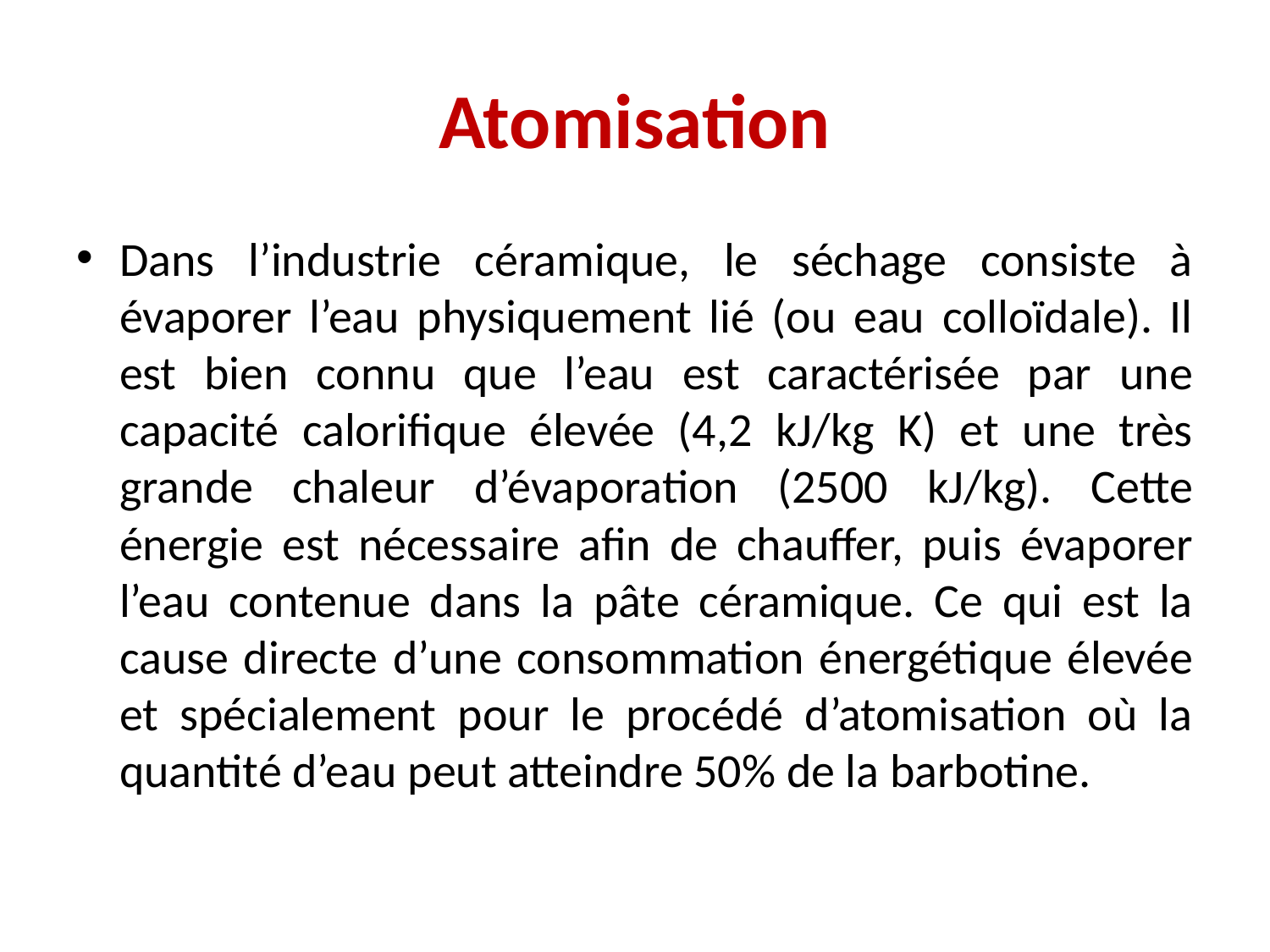

# Atomisation
Dans l’industrie céramique, le séchage consiste à évaporer l’eau physiquement lié (ou eau colloïdale). Il est bien connu que l’eau est caractérisée par une capacité calorifique élevée (4,2 kJ/kg K) et une très grande chaleur d’évaporation (2500 kJ/kg). Cette énergie est nécessaire afin de chauffer, puis évaporer l’eau contenue dans la pâte céramique. Ce qui est la cause directe d’une consommation énergétique élevée et spécialement pour le procédé d’atomisation où la quantité d’eau peut atteindre 50% de la barbotine.